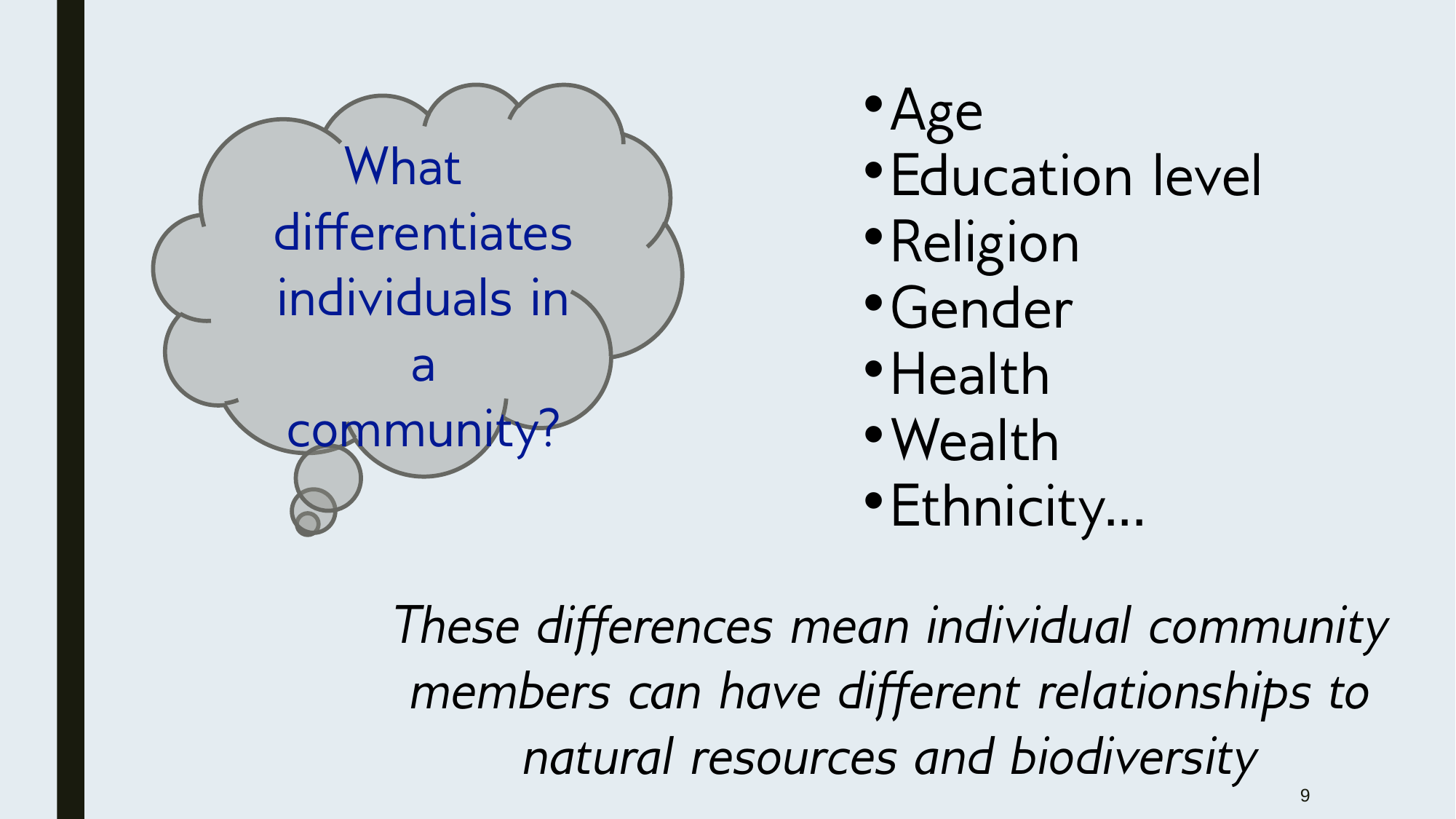

Age
Education level
Religion
Gender
Health
Wealth
Ethnicity...
What differentiates individuals in a community?
These differences mean individual community members can have different relationships to natural resources and biodiversity
9